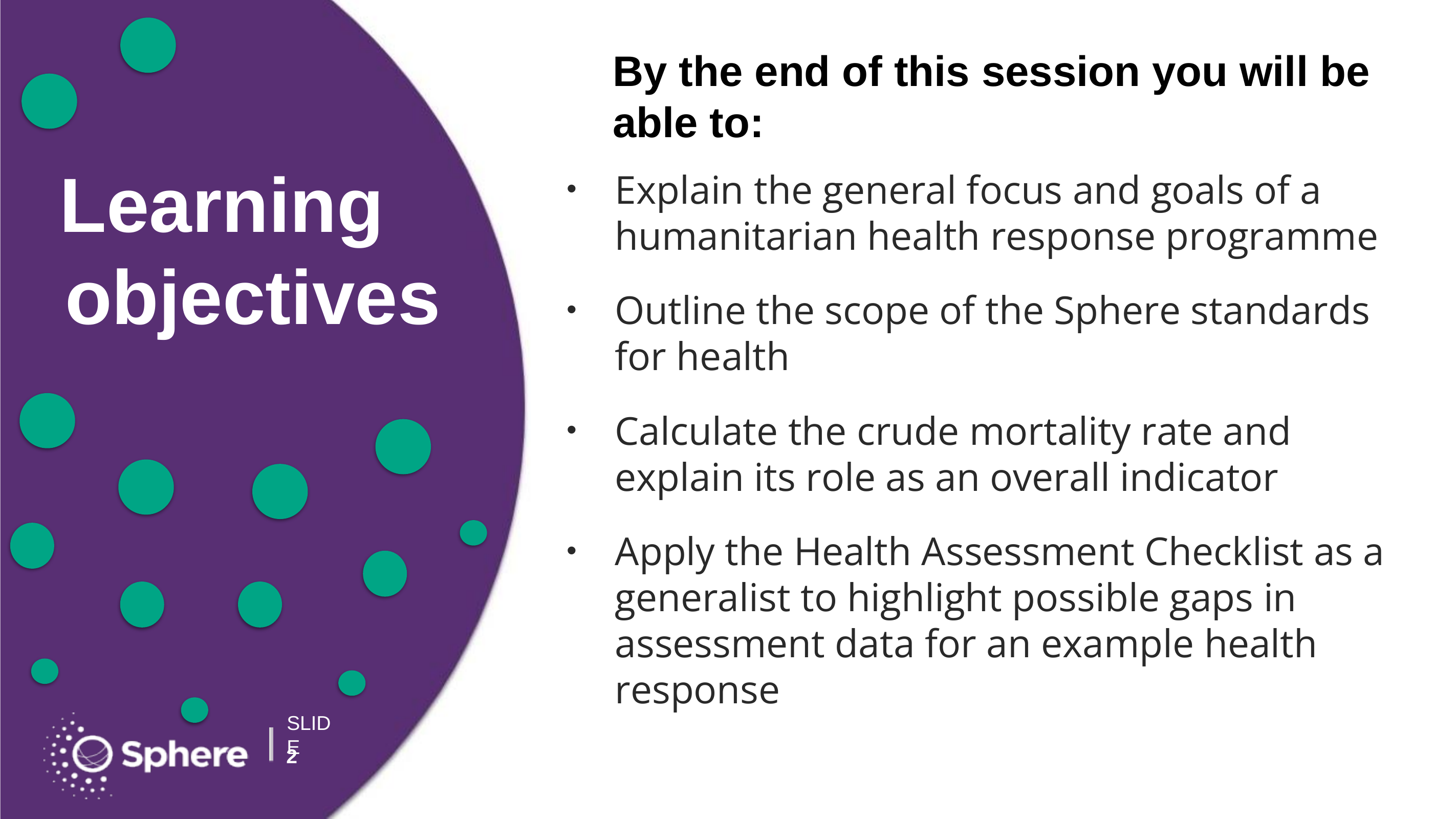

By the end of this session you will be able to:
Explain the general focus and goals of a humanitarian health response programme
Outline the scope of the Sphere standards for health
Calculate the crude mortality rate and explain its role as an overall indicator
Apply the Health Assessment Checklist as a generalist to highlight possible gaps in assessment data for an example health response

2